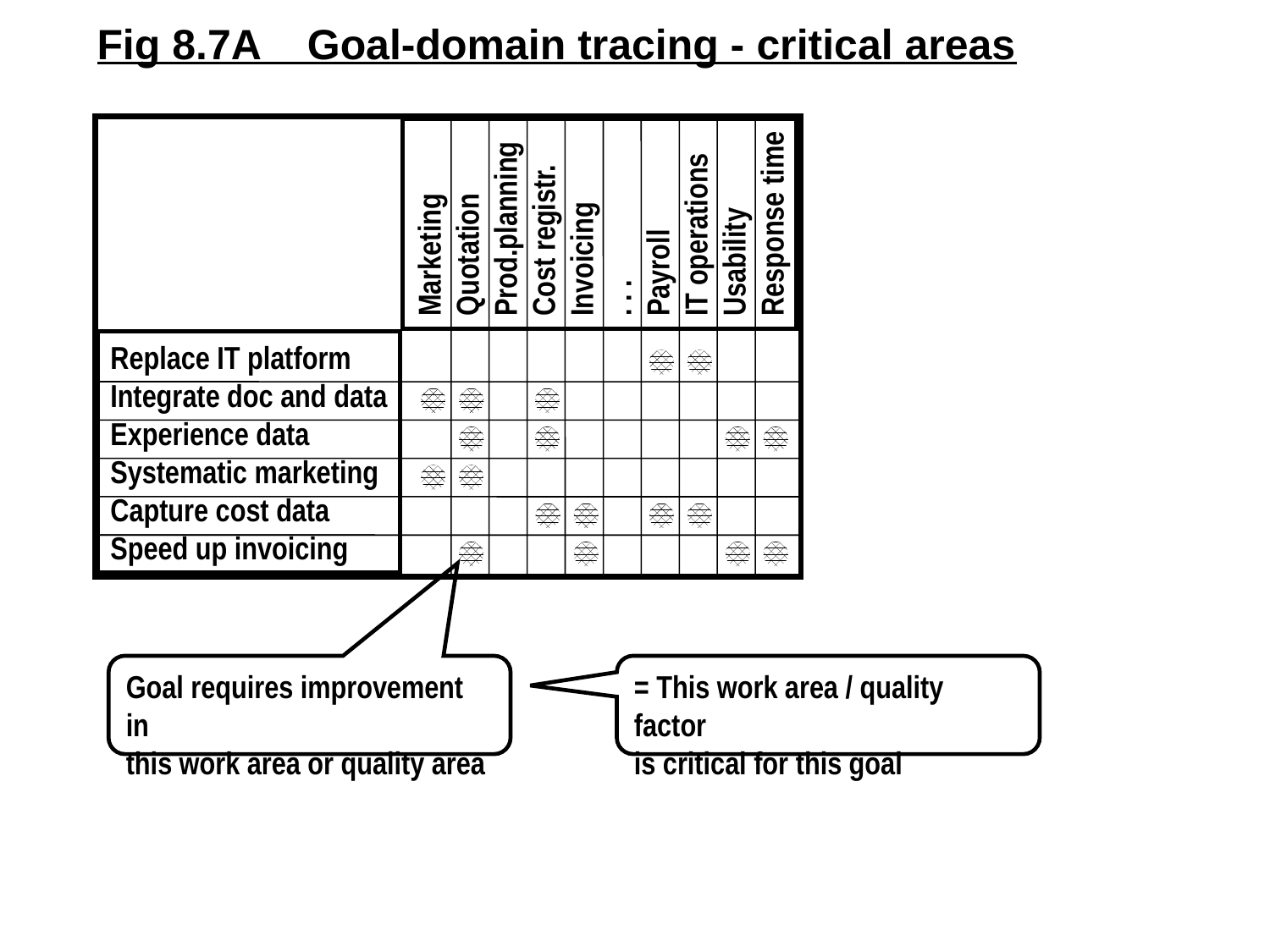

Fig 8.7A    Goal-domain tracing - critical areas
Marketing
Quotation
Prod.planning
Cost registr.
Invoicing
. . .
Payroll
IT operations
Usability
Response time

Replace IT platform
Integrate doc and data
Experience data
Systematic marketing
Capture cost data
Speed up invoicing

Goal requires improvement in
this work area or quality area
= This work area / quality factor
is critical for this goal